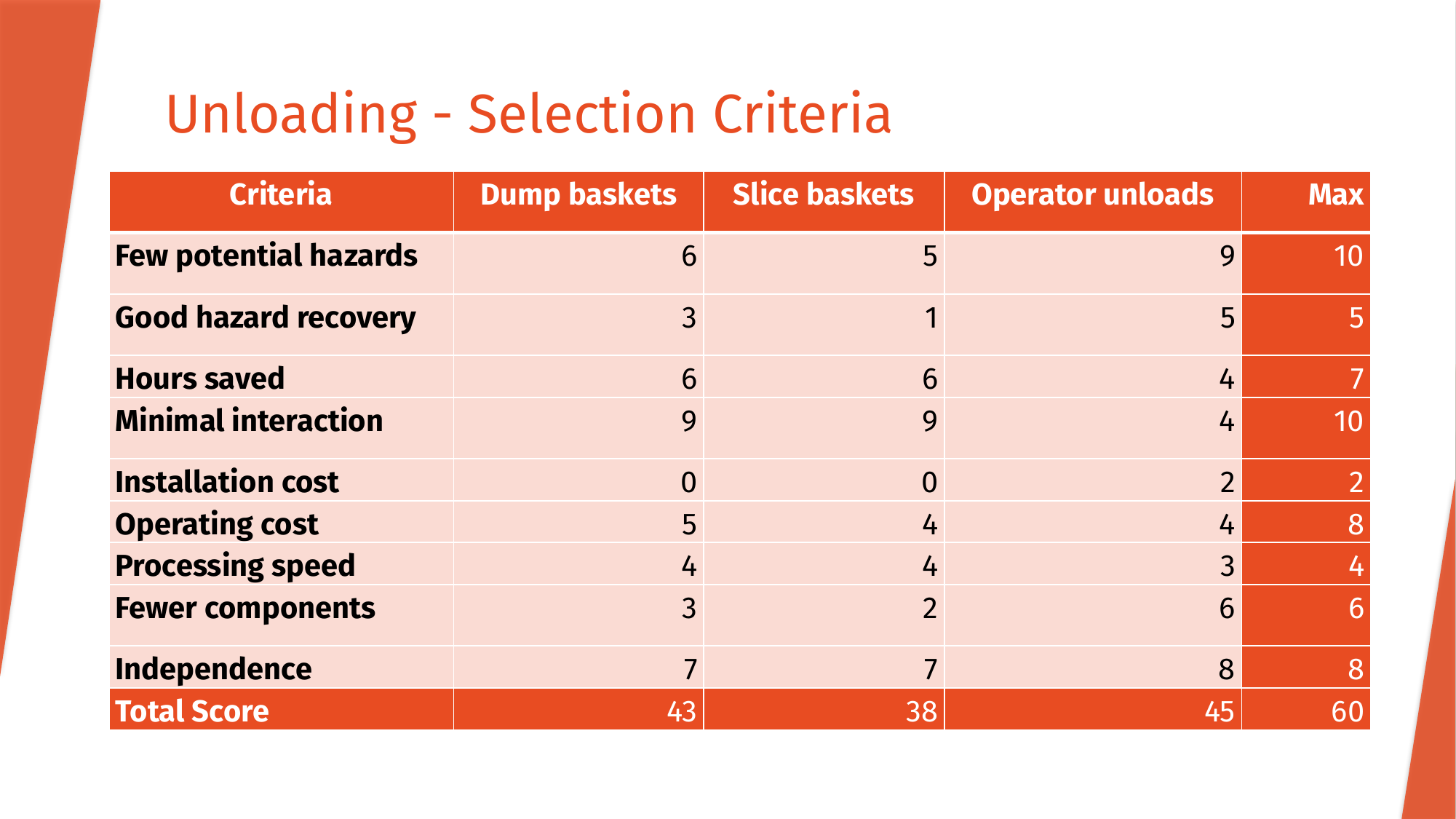

# Unloading - Selection Criteria
| Criteria | Dump baskets | Slice baskets | Operator unloads | Max |
| --- | --- | --- | --- | --- |
| Few potential hazards | 6 | 5 | 9 | 10 |
| Good hazard recovery | 3 | 1 | 5 | 5 |
| Hours saved | 6 | 6 | 4 | 7 |
| Minimal interaction | 9 | 9 | 4 | 10 |
| Installation cost | 0 | 0 | 2 | 2 |
| Operating cost | 5 | 4 | 4 | 8 |
| Processing speed | 4 | 4 | 3 | 4 |
| Fewer components | 3 | 2 | 6 | 6 |
| Independence | 7 | 7 | 8 | 8 |
| Total Score | 43 | 38 | 45 | 60 |